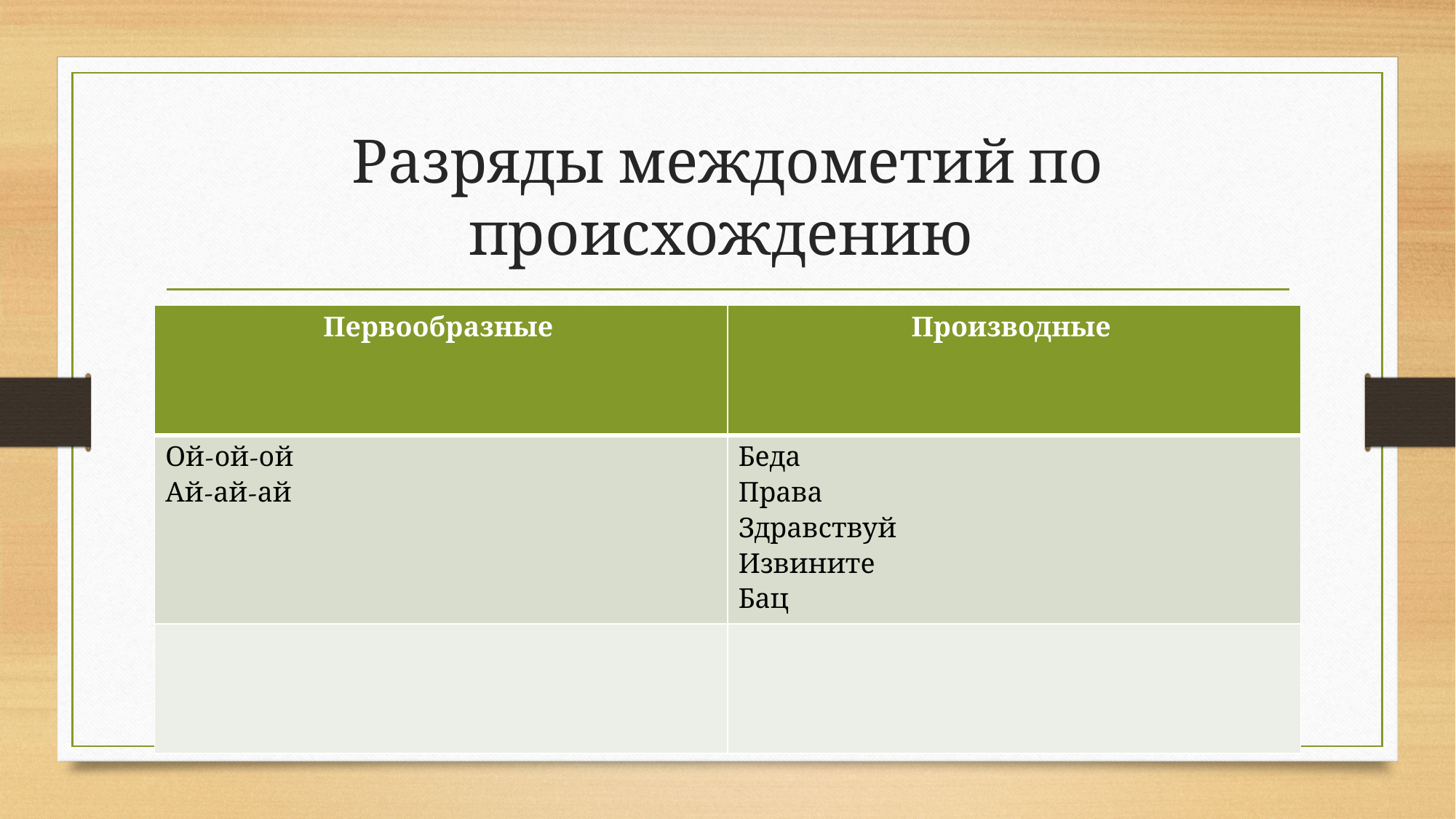

# Разряды междометий по происхождению
| Первообразные | Производные |
| --- | --- |
| Ой-ой-ой Ай-ай-ай | Беда Права Здравствуй Извините Бац |
|  |  |